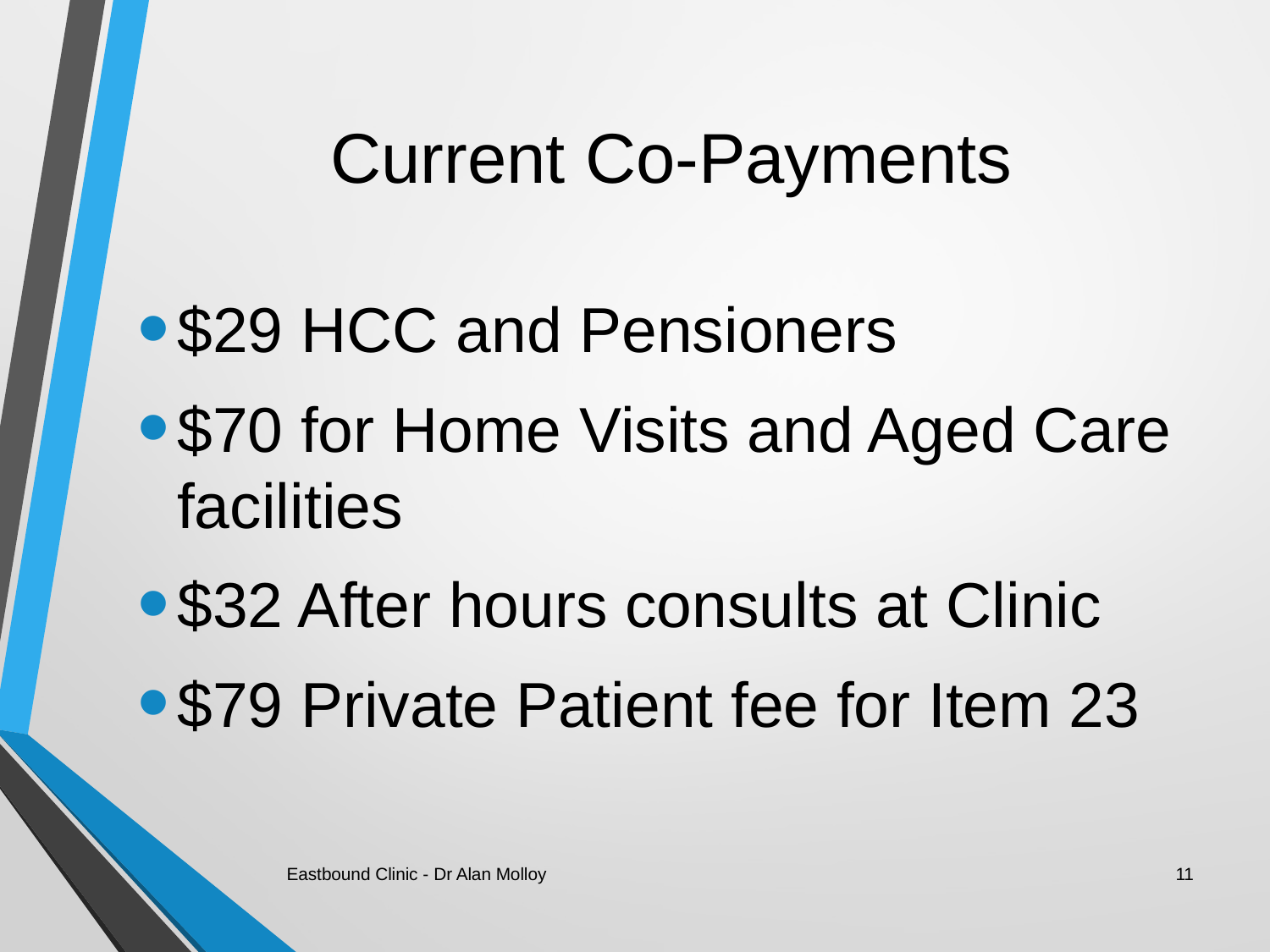

# Current Co-Payments
$29 HCC and Pensioners
$70 for Home Visits and Aged Care facilities
$32 After hours consults at Clinic
$79 Private Patient fee for Item 23
Eastbound Clinic - Dr Alan Molloy
11